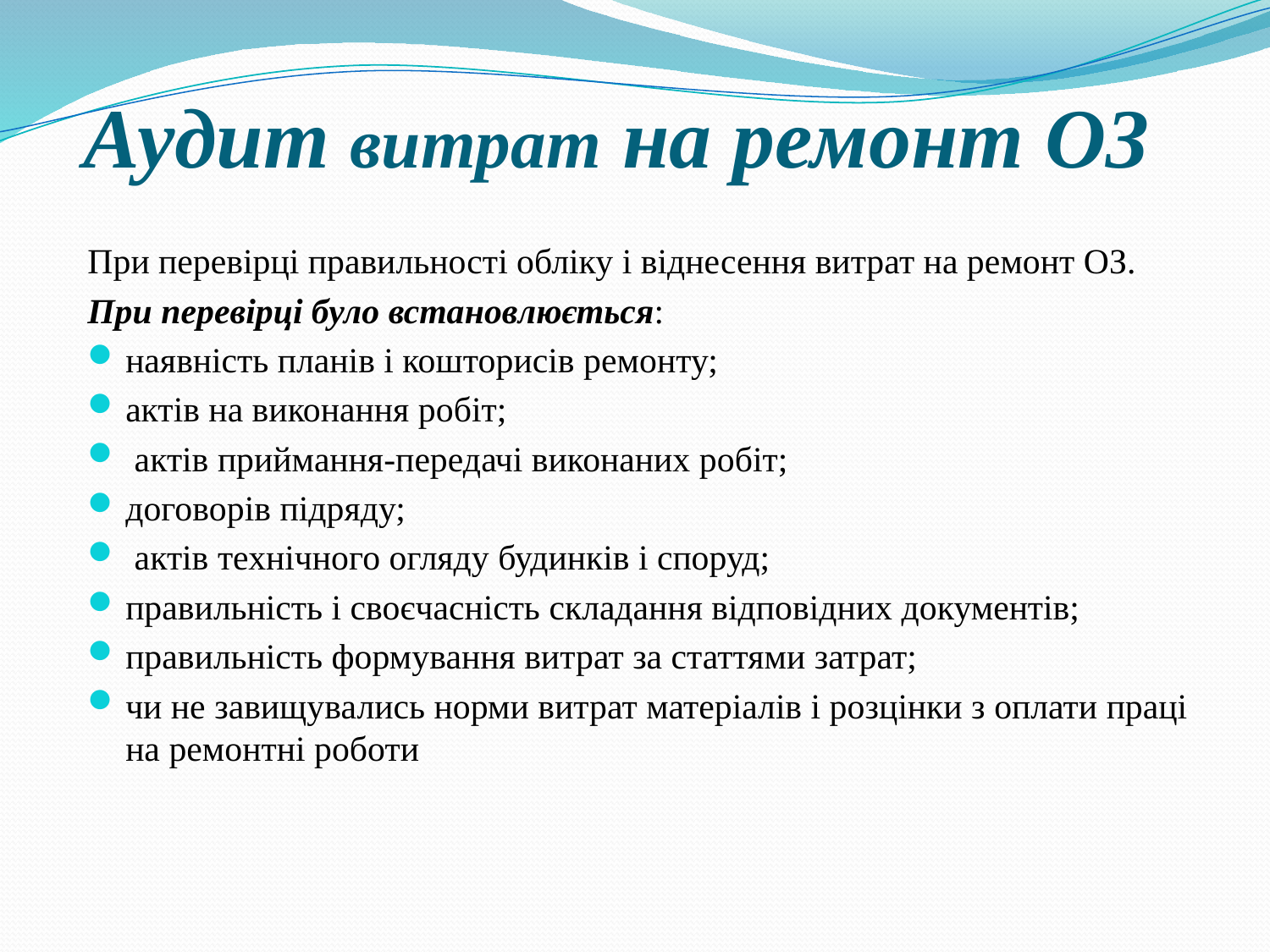

# Аудит витрат на ремонт ОЗ
При перевірці правильності обліку і віднесення витрат на ремонт ОЗ.
При перевірці було встановлюється:
наявність планів і кошторисів ремонту;
актів на виконання робіт;
 актів приймання-передачі виконаних робіт;
договорів підряду;
 актів технічного огляду будинків і споруд;
правильність і своєчасність складання відповідних документів;
правильність формування витрат за статтями затрат;
чи не завищувались норми витрат матеріалів і розцінки з оплати праці на ремонтні роботи